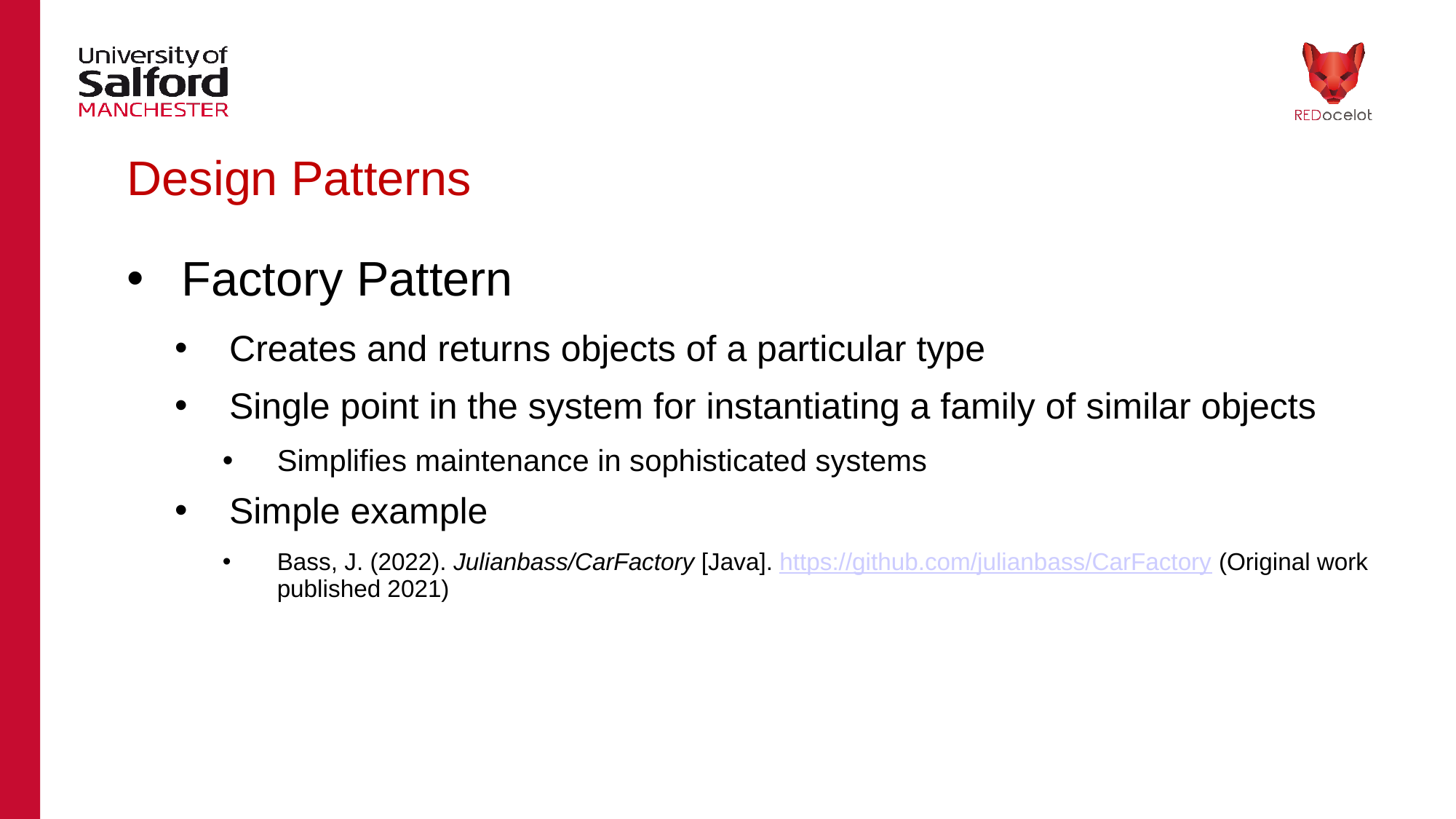

# Design Patterns
Factory Pattern
Creates and returns objects of a particular type
Single point in the system for instantiating a family of similar objects
Simplifies maintenance in sophisticated systems
Simple example
Bass, J. (2022). Julianbass/CarFactory [Java]. https://github.com/julianbass/CarFactory (Original work published 2021)